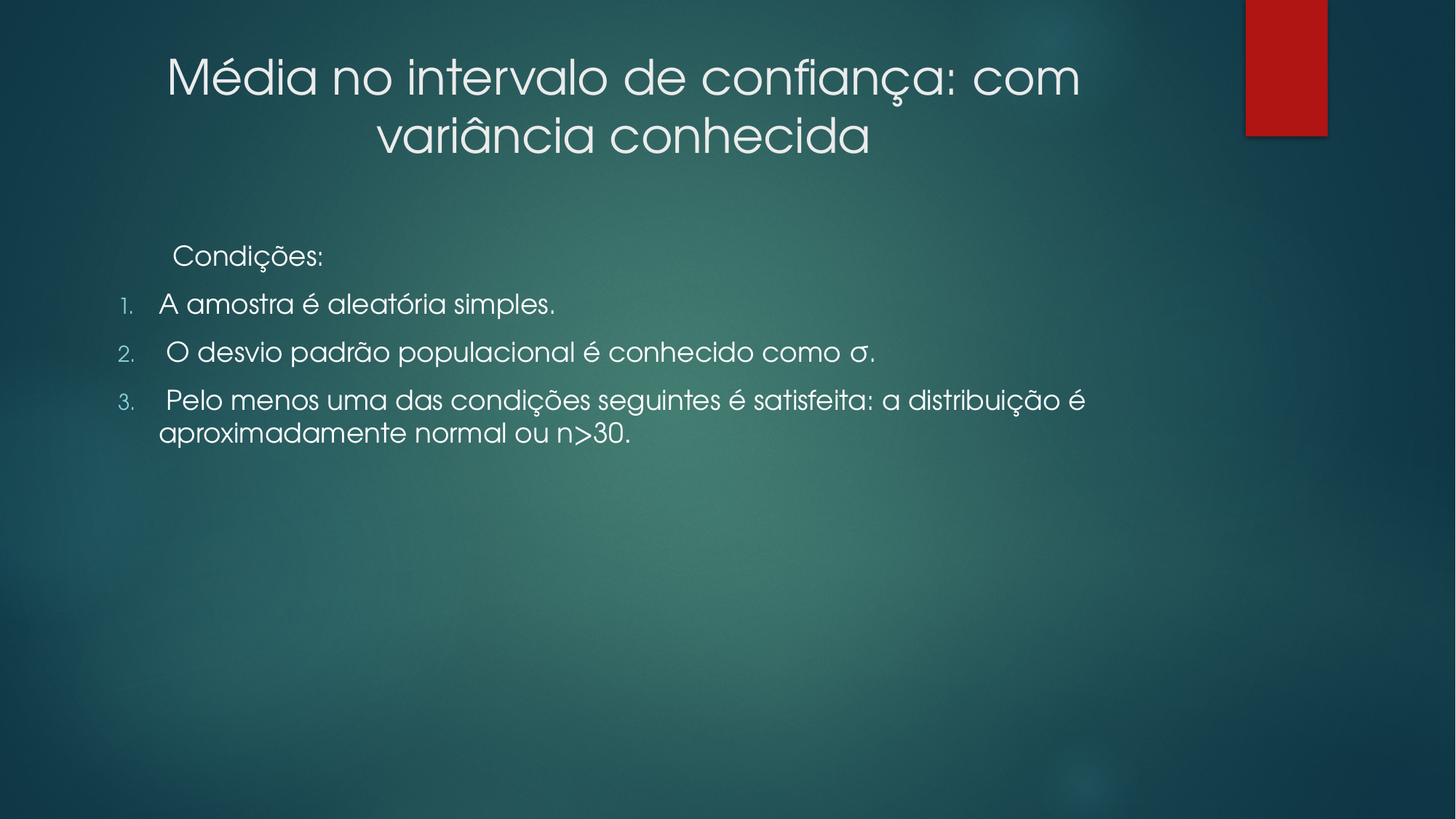

# Média no intervalo de confiança: com variância conhecida
Condições:
A amostra é aleatória simples.
 O desvio padrão populacional é conhecido como σ.
 Pelo menos uma das condições seguintes é satisfeita: a distribuição é aproximadamente normal ou n>30.